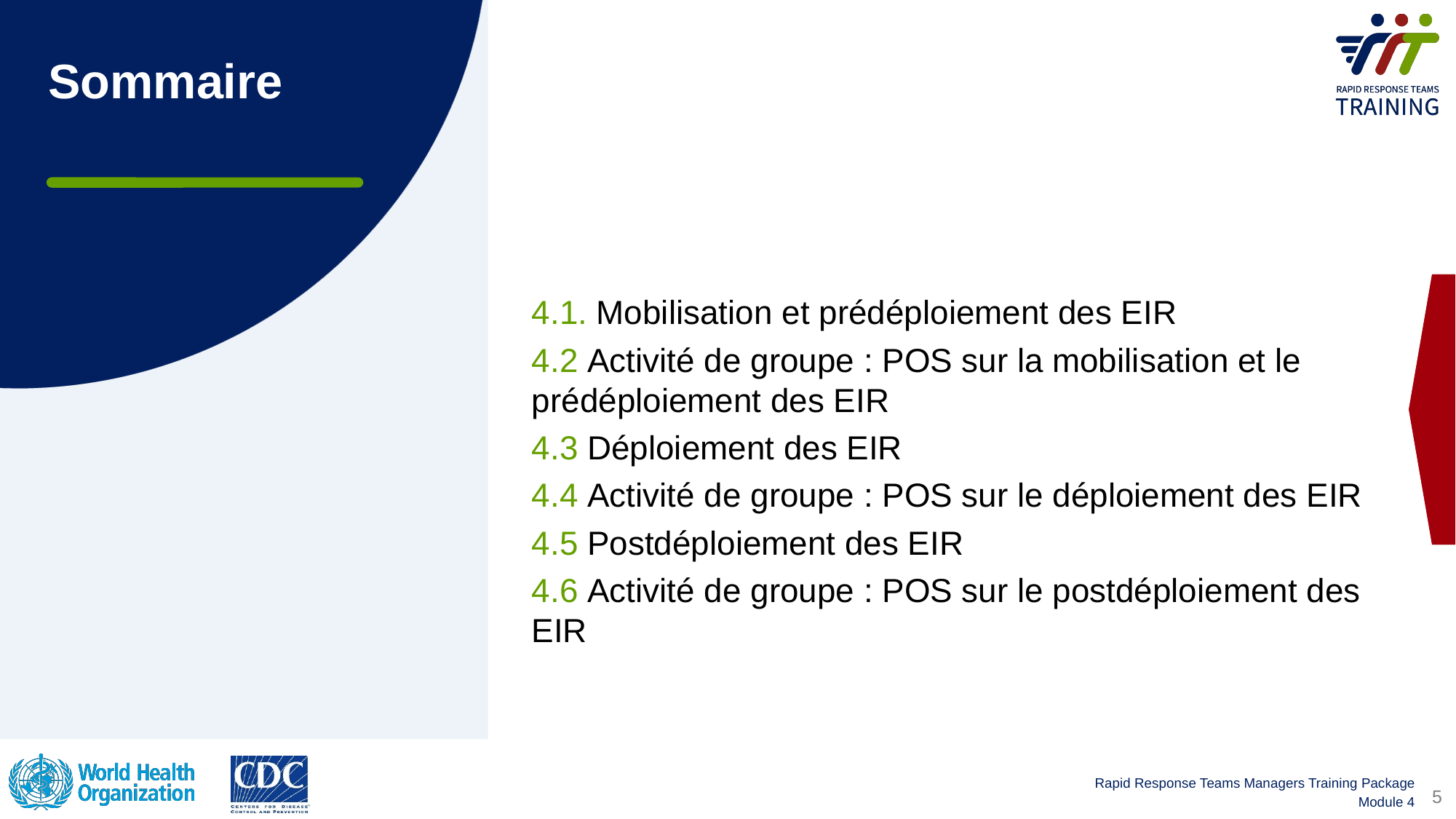

Sommaire

4.1. Mobilisation et prédéploiement des EIR
4.2 Activité de groupe : POS sur la mobilisation et le prédéploiement des EIR
4.3 Déploiement des EIR
4.4 Activité de groupe : POS sur le déploiement des EIR
4.5 Postdéploiement des EIR
4.6 Activité de groupe : POS sur le postdéploiement des EIR

5